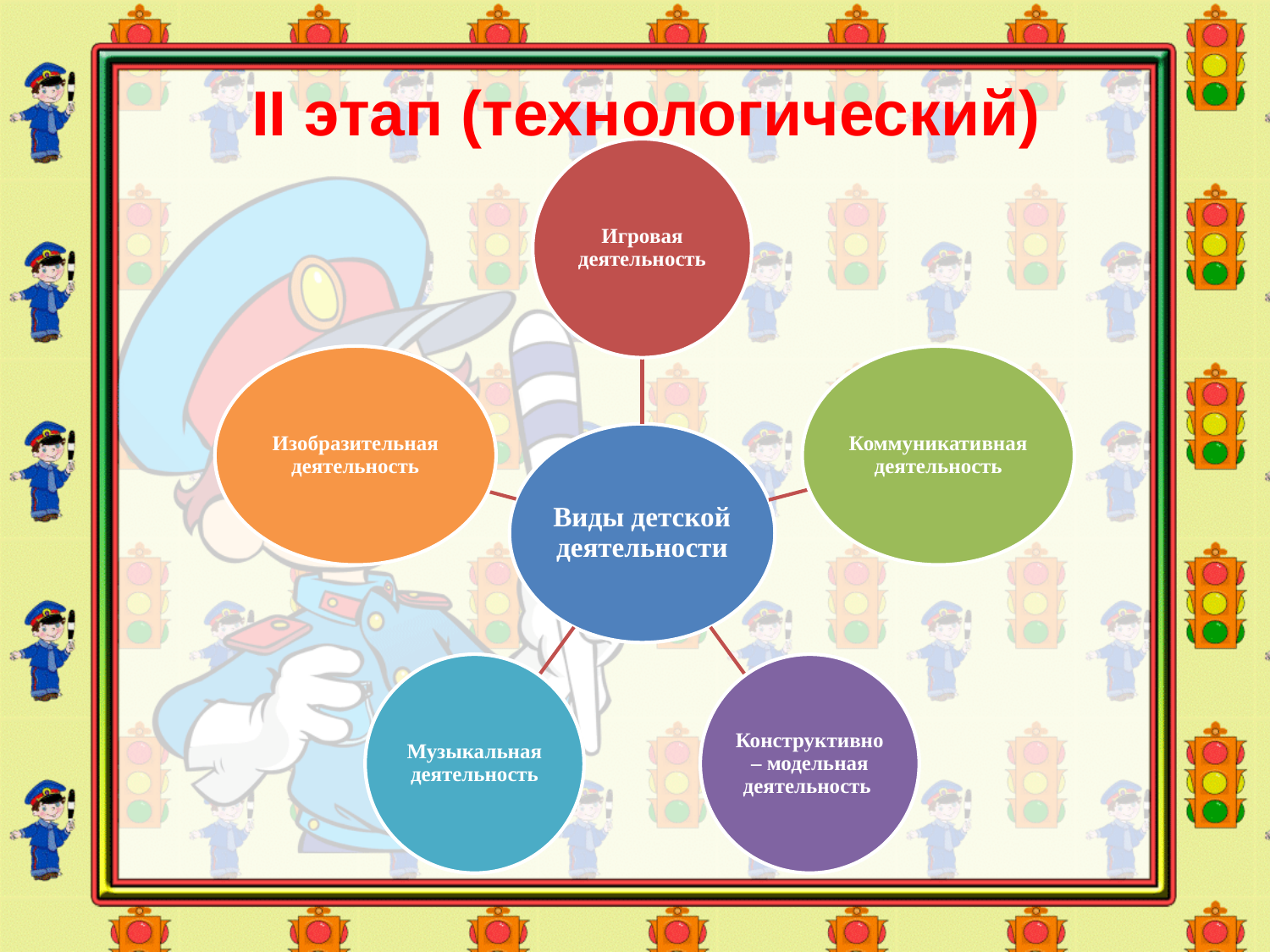

II этап (технологический)
Виды детской деятельности

Игровая деятельность

Коммуникативная деятельность

Конструктивно – модельная деятельность

Музыкальная деятельность

Изобразительная деятельность